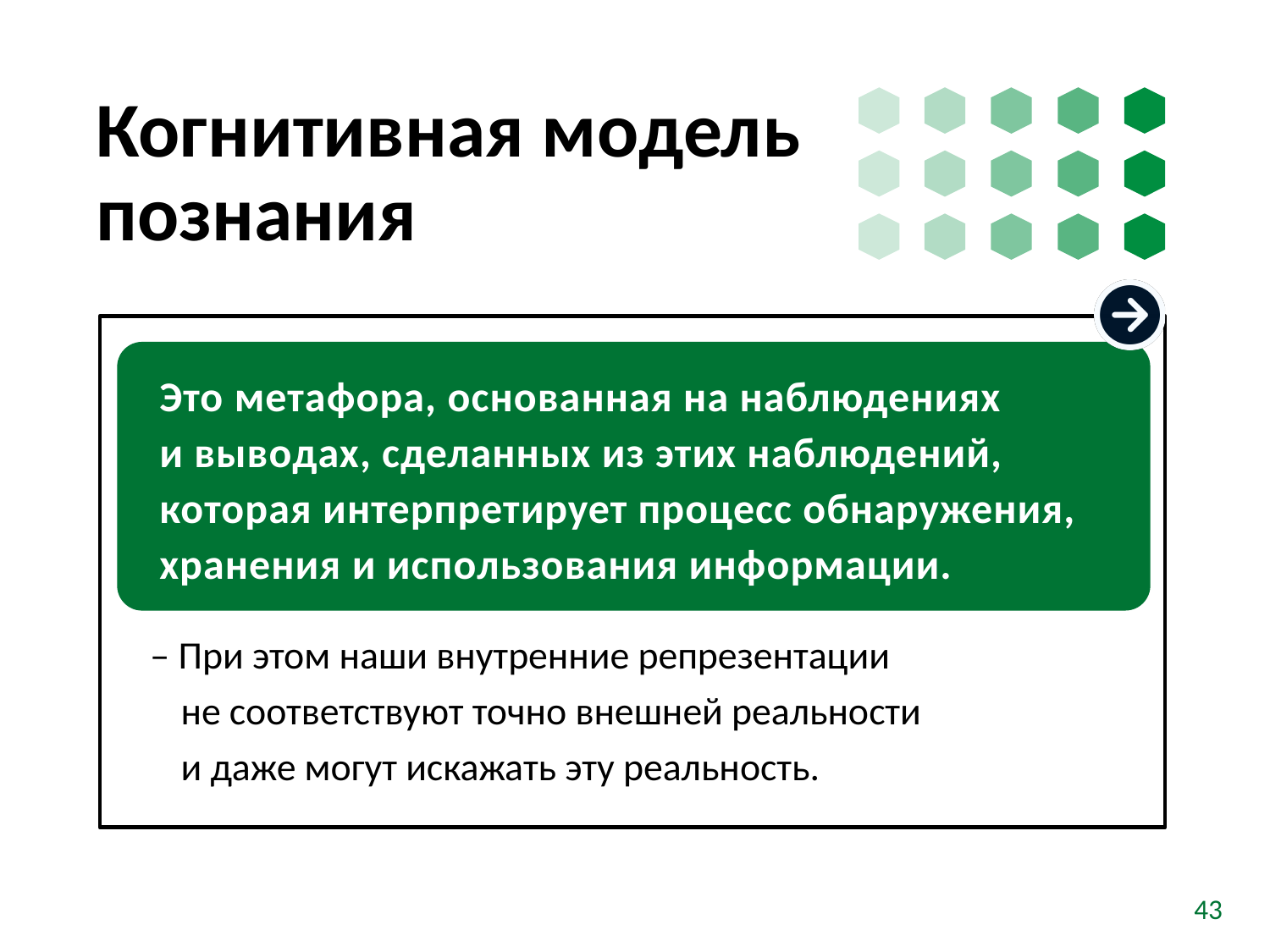

# Когнитивная модель познания

‒ При этом наши внутренние репрезентации
не соответствуют точно внешней реальности
и даже могут искажать эту реальность.
Это метафора, основанная на наблюдениях
и выводах, сделанных из этих наблюдений, которая интерпретирует процесс обнаружения, хранения и использования информации.
43